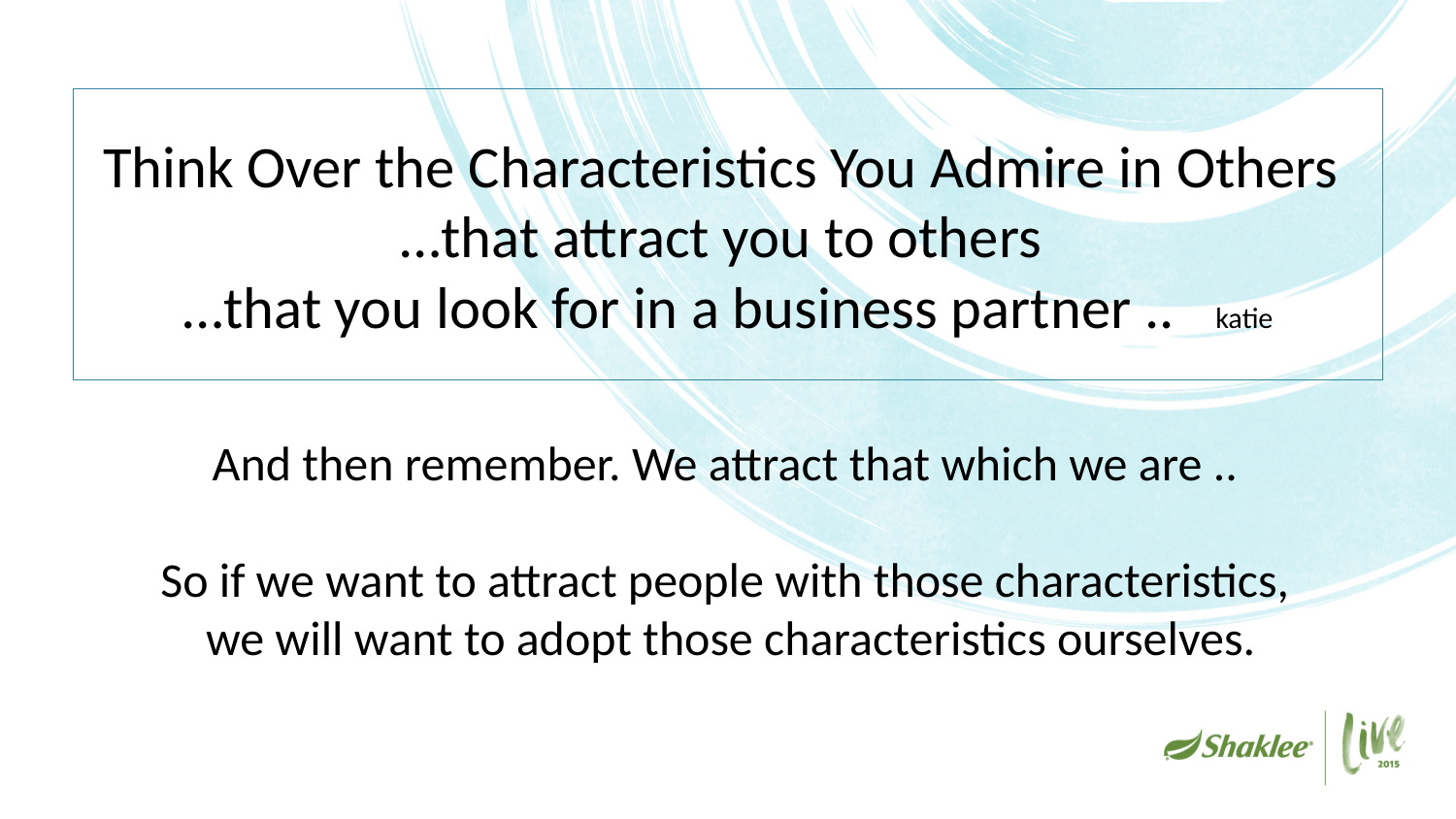

# Think Over the Characteristics You Admire in Others …that attract you to others …that you look for in a business partner ..   katie
And then remember. We attract that which we are ..

So if we want to attract people with those characteristics,  we will want to adopt those characteristics ourselves.